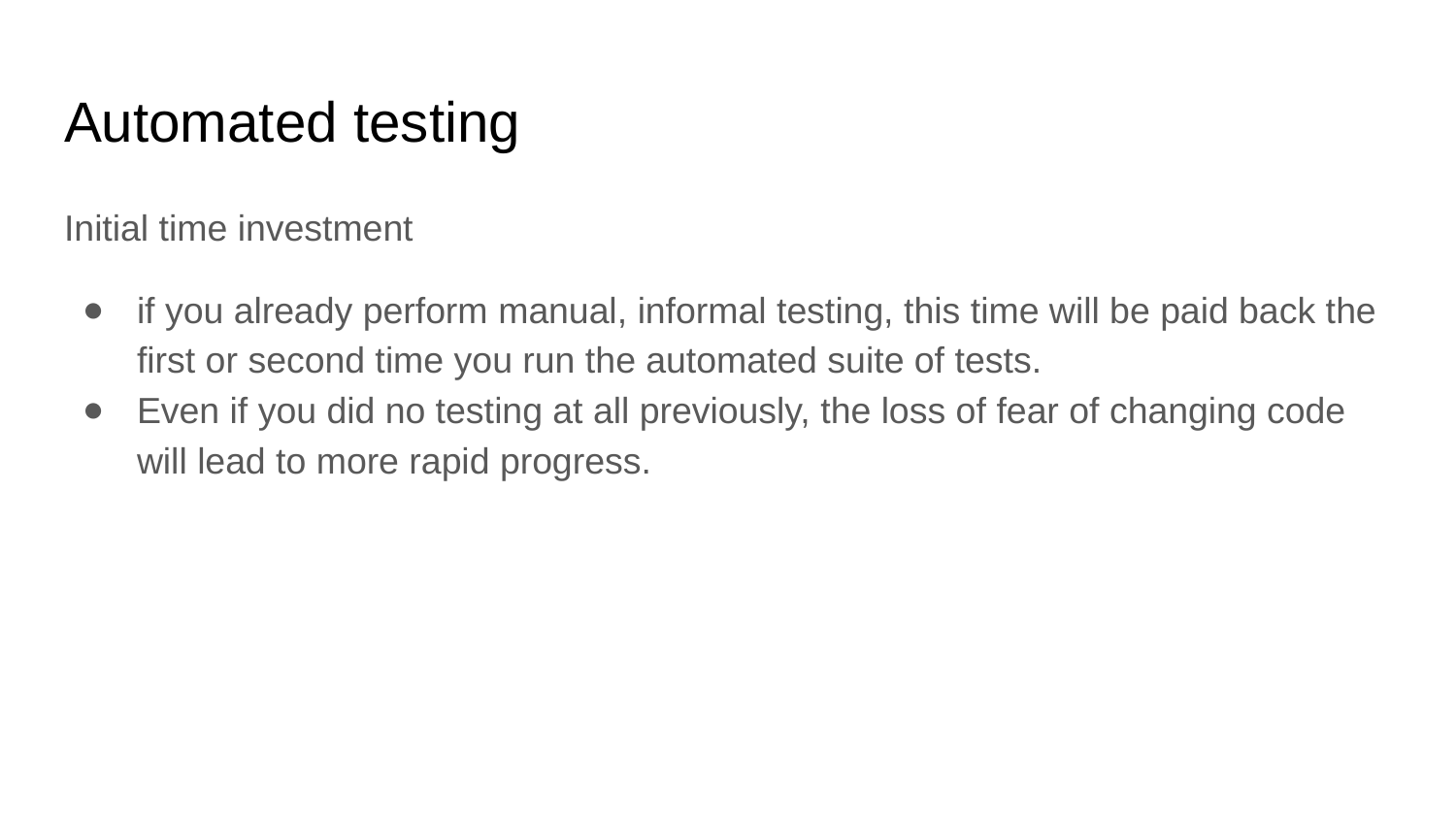

# Automated testing
Initial time investment
if you already perform manual, informal testing, this time will be paid back the first or second time you run the automated suite of tests.
Even if you did no testing at all previously, the loss of fear of changing code will lead to more rapid progress.